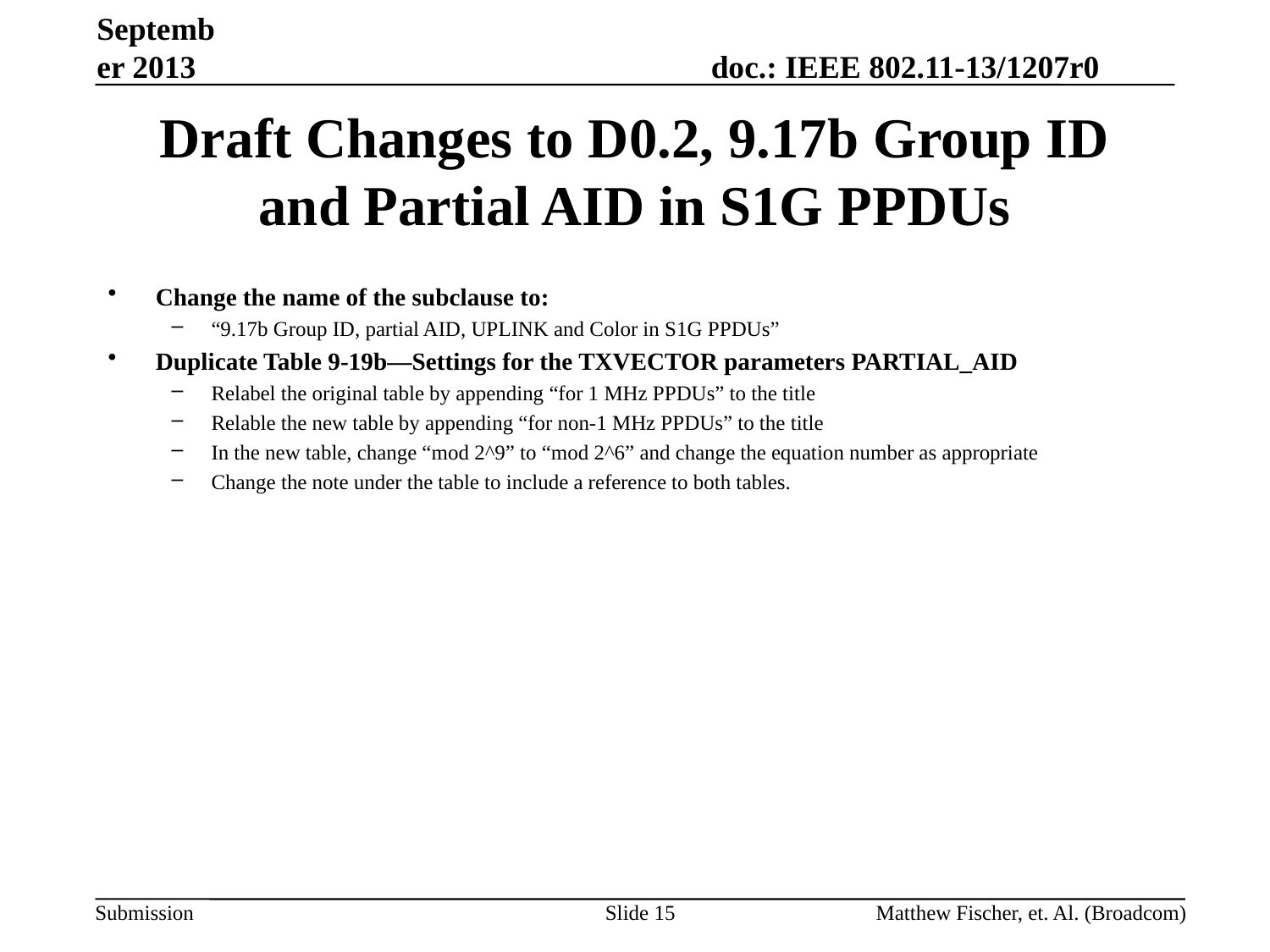

September 2013
# Draft Changes to D0.2, 9.17b Group ID and Partial AID in S1G PPDUs
Change the name of the subclause to:
“9.17b Group ID, partial AID, UPLINK and Color in S1G PPDUs”
Duplicate Table 9-19b—Settings for the TXVECTOR parameters PARTIAL_AID
Relabel the original table by appending “for 1 MHz PPDUs” to the title
Relable the new table by appending “for non-1 MHz PPDUs” to the title
In the new table, change “mod 2^9” to “mod 2^6” and change the equation number as appropriate
Change the note under the table to include a reference to both tables.

Slide 15
Matthew Fischer, et. Al. (Broadcom)